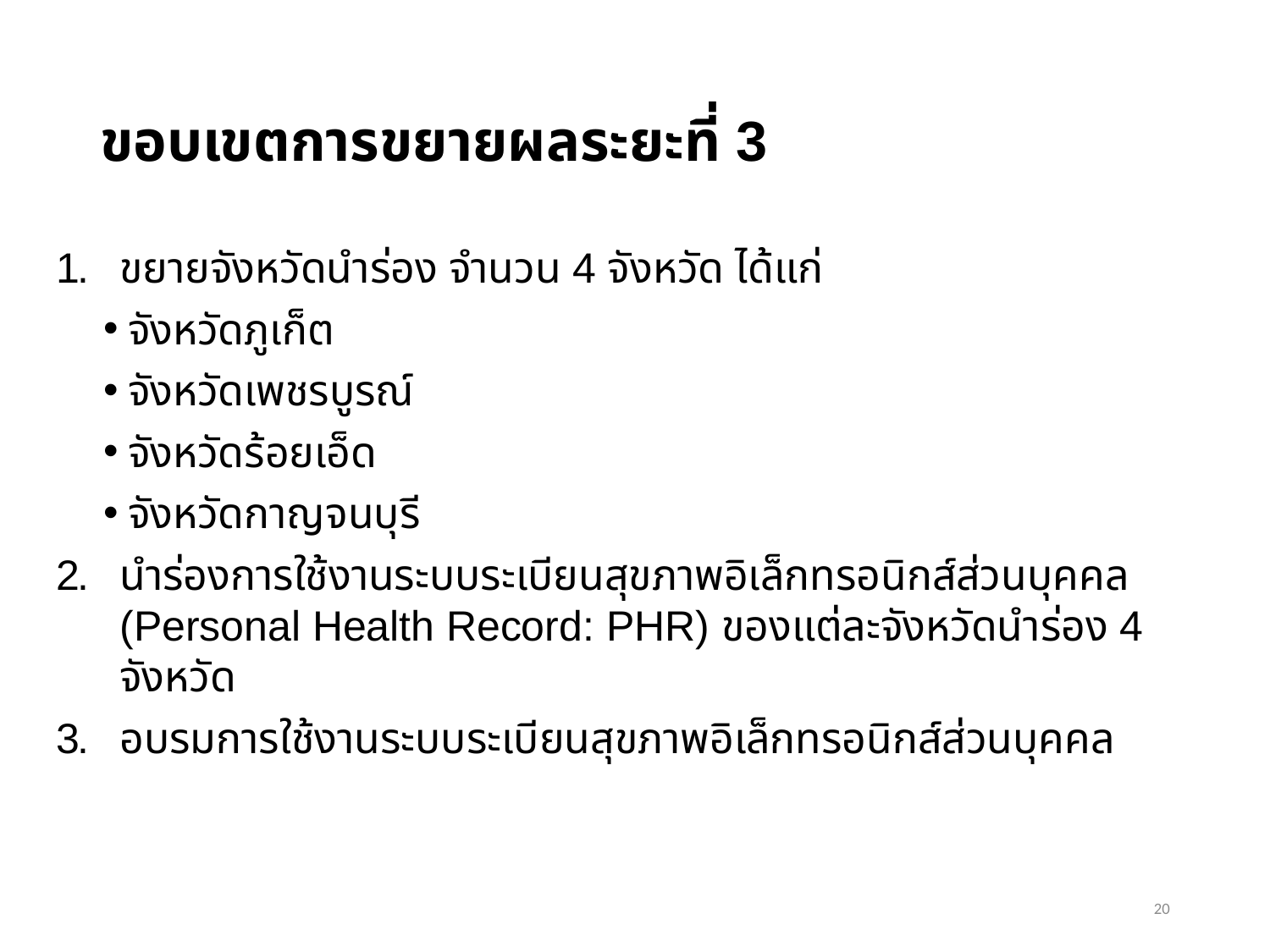

# ขอบเขตการขยายผลระยะที่ 3
ขยายจังหวัดนำร่อง จำนวน 4 จังหวัด ได้แก่
จังหวัดภูเก็ต
จังหวัดเพชรบูรณ์
จังหวัดร้อยเอ็ด
จังหวัดกาญจนบุรี
นำร่องการใช้งานระบบระเบียนสุขภาพอิเล็กทรอนิกส์ส่วนบุคคล (Personal Health Record: PHR) ของแต่ละจังหวัดนำร่อง 4 จังหวัด
อบรมการใช้งานระบบระเบียนสุขภาพอิเล็กทรอนิกส์ส่วนบุคคล
20